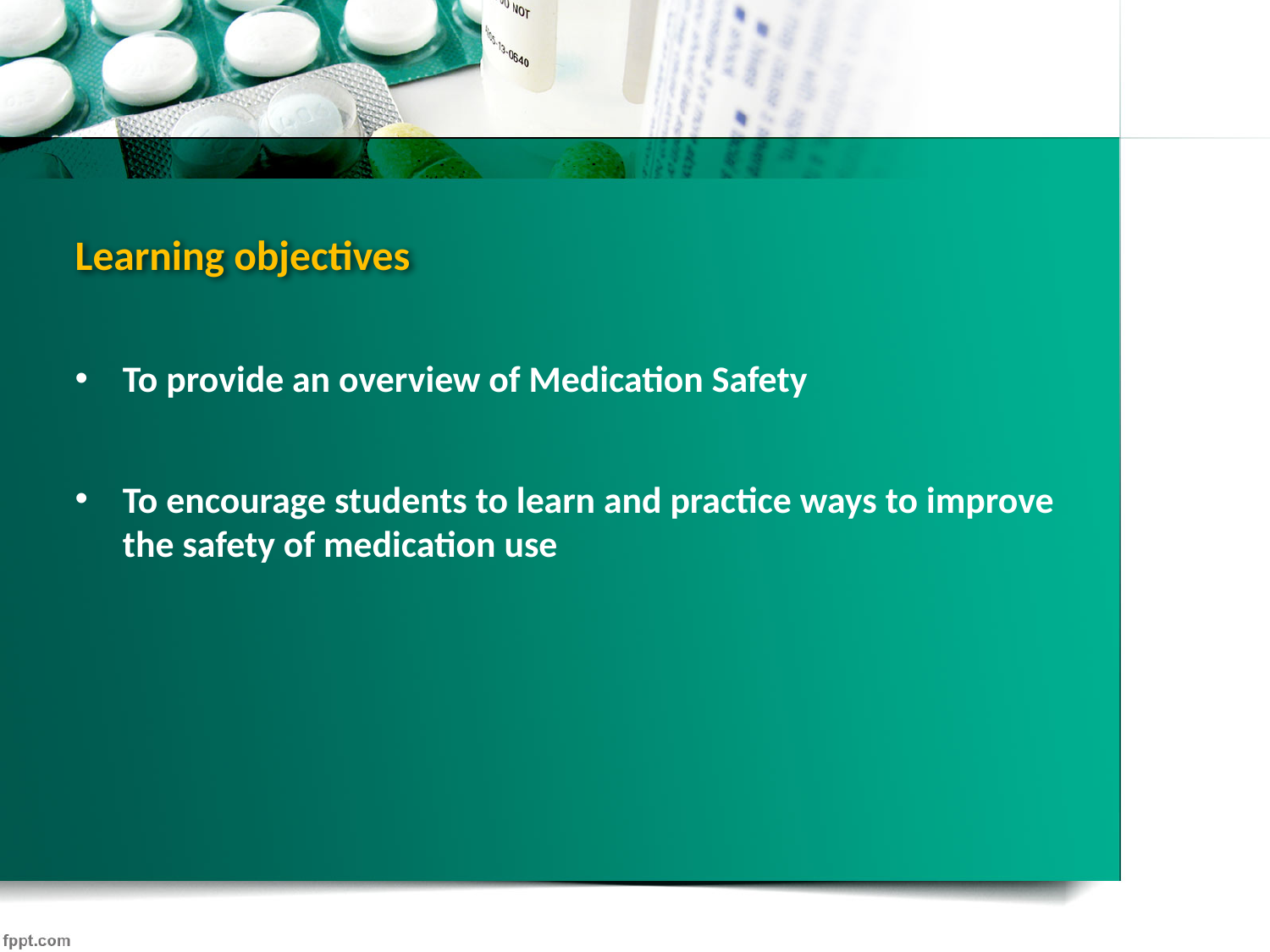

# Learning objectives
To provide an overview of Medication Safety

To encourage students to learn and practice ways to improve the safety of medication use